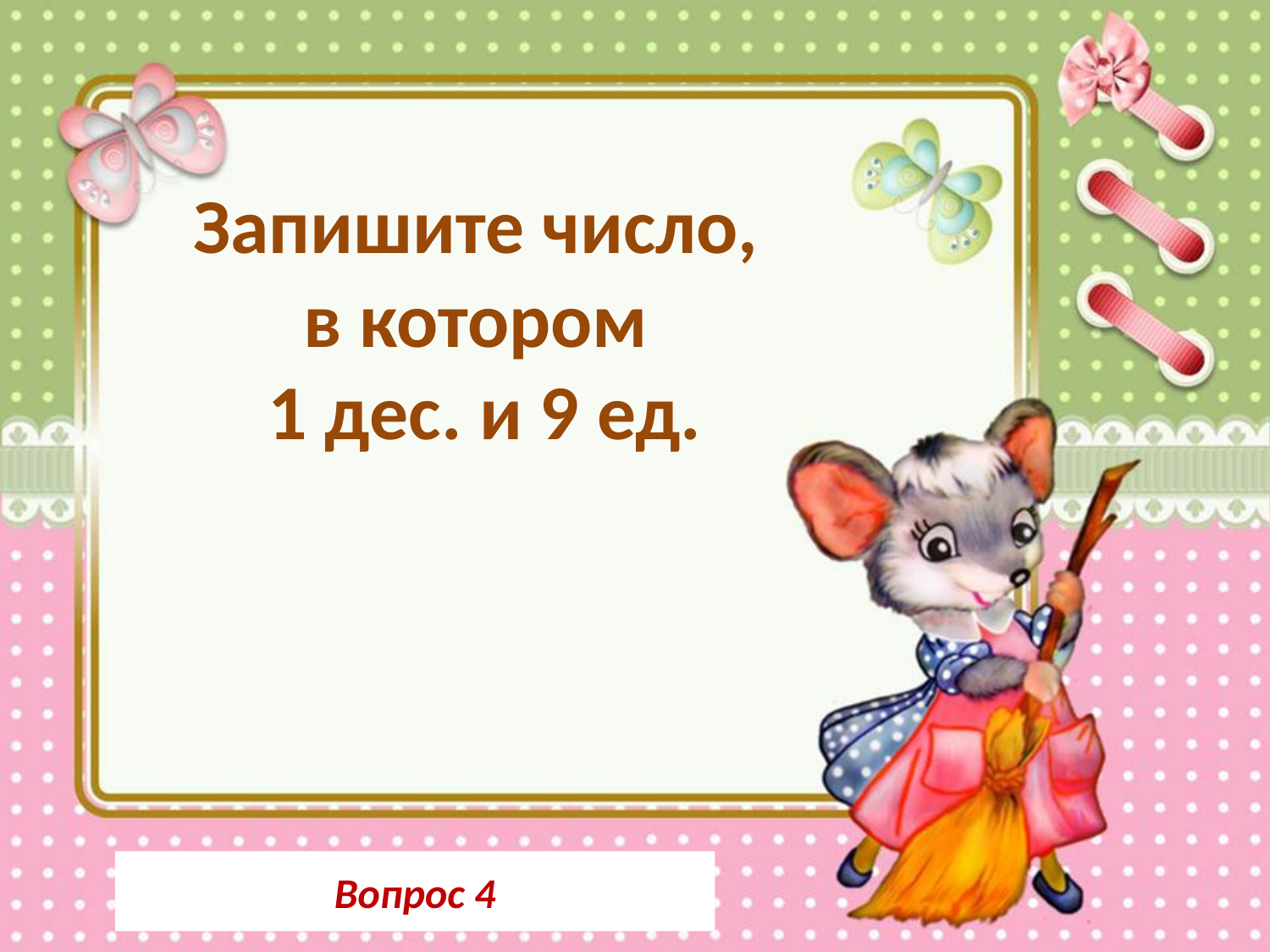

Запишите число,
в котором
1 дес. и 9 ед.
Вопрос 4